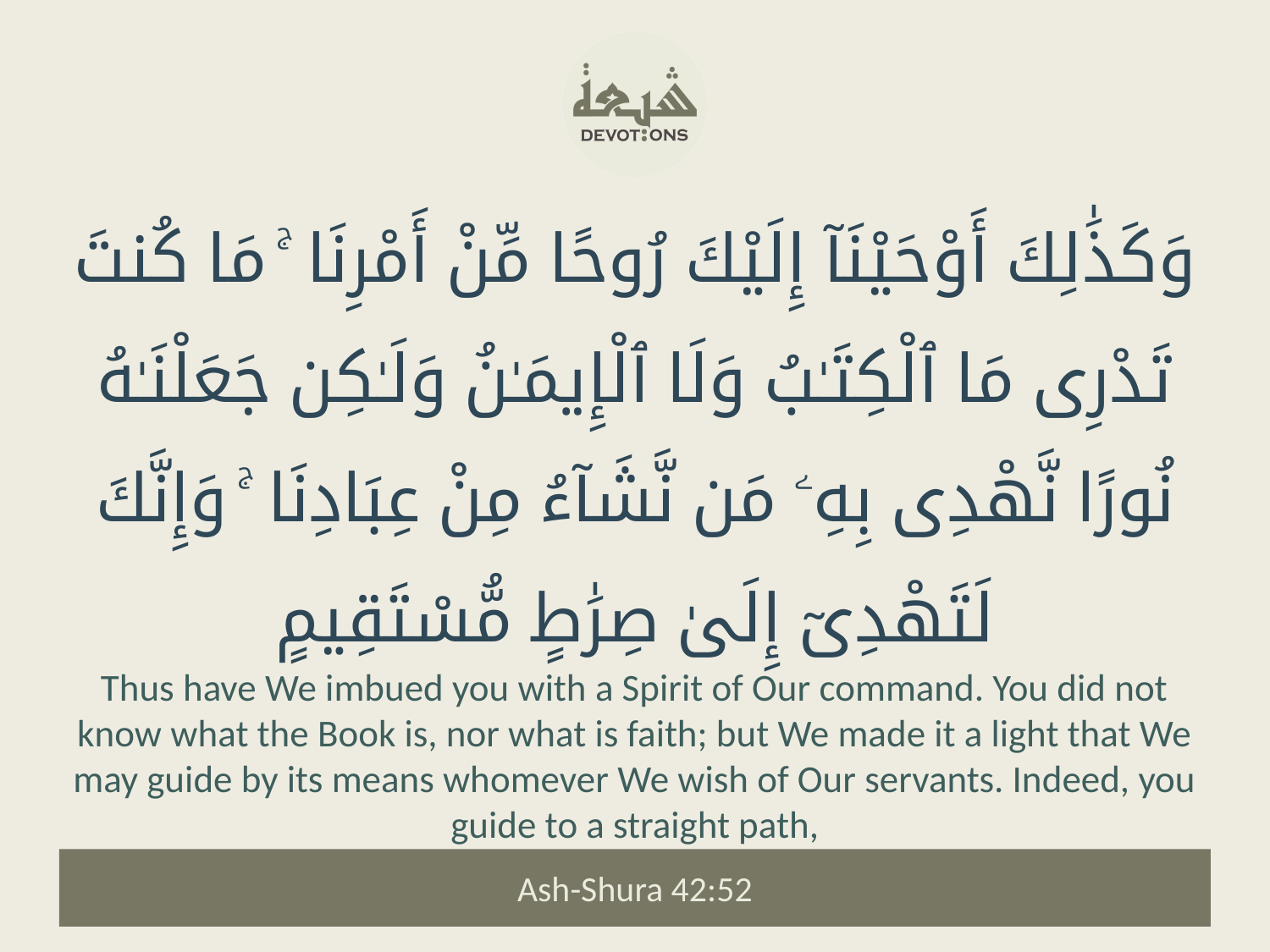

وَكَذَٰلِكَ أَوْحَيْنَآ إِلَيْكَ رُوحًا مِّنْ أَمْرِنَا ۚ مَا كُنتَ تَدْرِى مَا ٱلْكِتَـٰبُ وَلَا ٱلْإِيمَـٰنُ وَلَـٰكِن جَعَلْنَـٰهُ نُورًا نَّهْدِى بِهِۦ مَن نَّشَآءُ مِنْ عِبَادِنَا ۚ وَإِنَّكَ لَتَهْدِىٓ إِلَىٰ صِرَٰطٍ مُّسْتَقِيمٍ
Thus have We imbued you with a Spirit of Our command. You did not know what the Book is, nor what is faith; but We made it a light that We may guide by its means whomever We wish of Our servants. Indeed, you guide to a straight path,
Ash-Shura 42:52